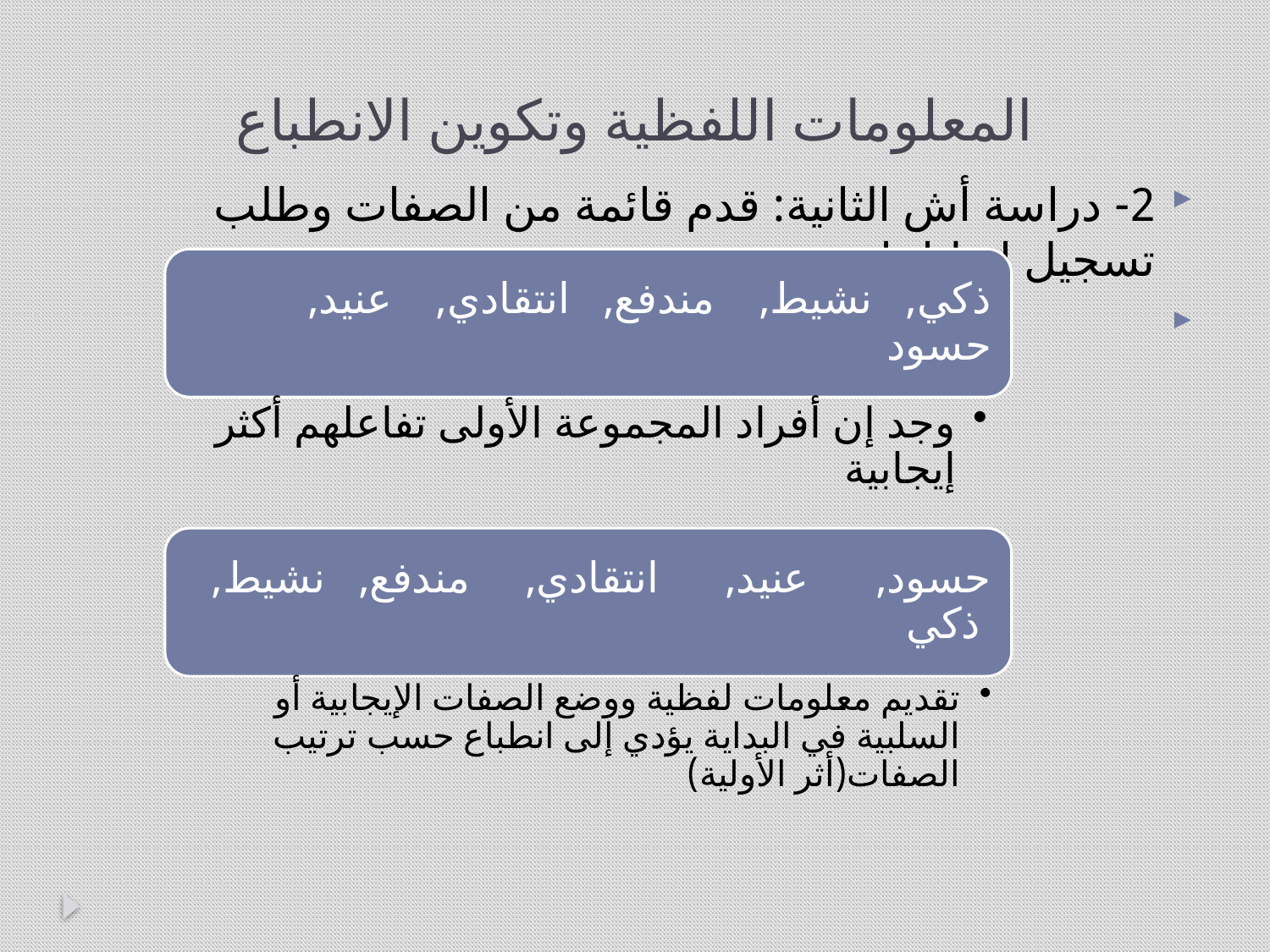

# المعلومات اللفظية وتكوين الانطباع
2- دراسة أش الثانية: قدم قائمة من الصفات وطلب تسجيل انطباعاتهم

ذكي,   نشيط,    مندفع,   انتقادي,    عنيد,     حسود
وجد إن أفراد المجموعة الأولى تفاعلهم أكثر إيجابية
حسود,      عنيد,      انتقادي,     مندفع,   نشيط,   ذكي
تقديم معلومات لفظية ووضع الصفات الإيجابية أو السلبية في البداية يؤدي إلى انطباع حسب ترتيب الصفات(أثر الأولية)